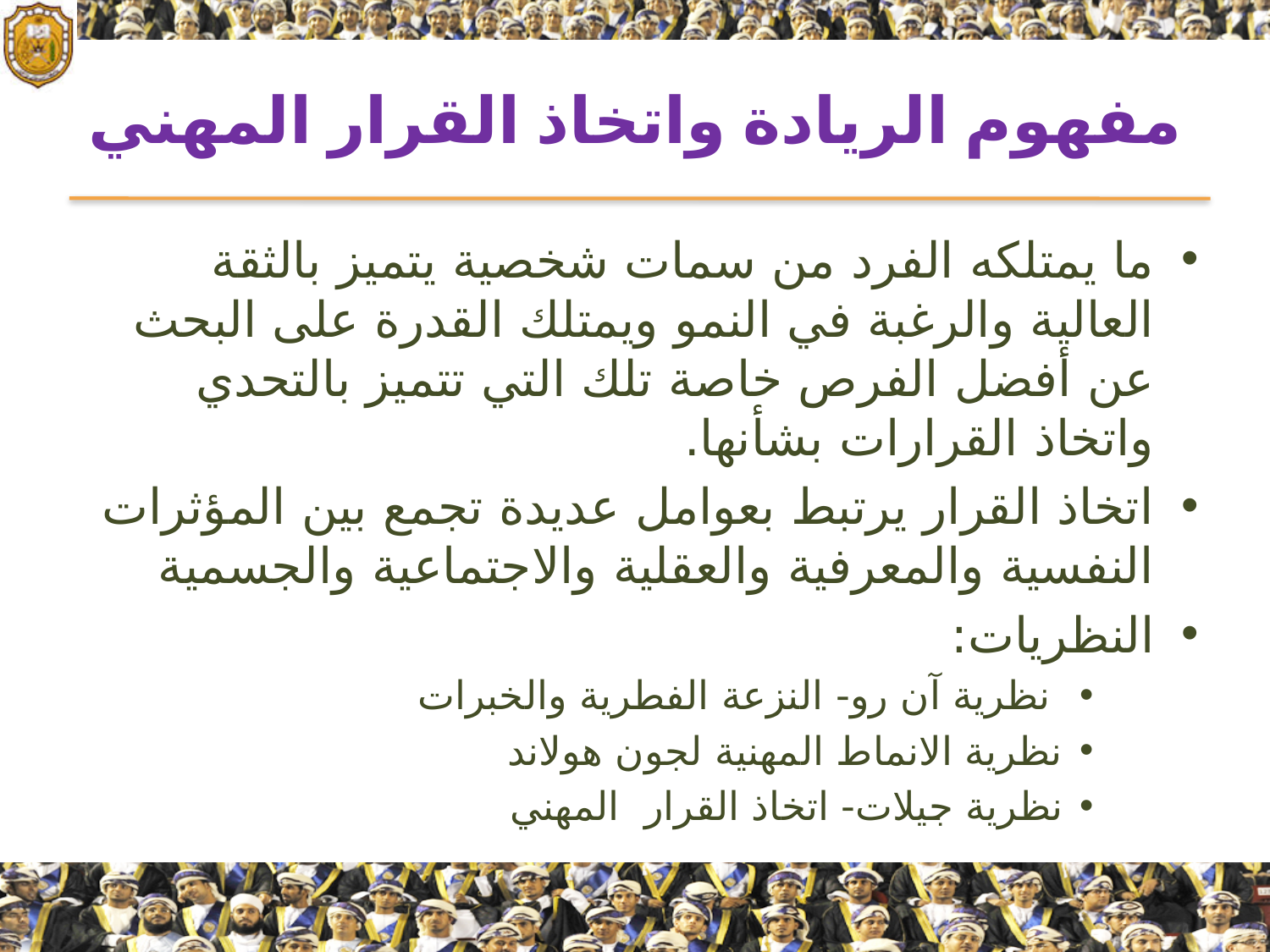

# مفهوم الريادة واتخاذ القرار المهني
ما يمتلكه الفرد من سمات شخصية يتميز بالثقة العالية والرغبة في النمو ويمتلك القدرة على البحث عن أفضل الفرص خاصة تلك التي تتميز بالتحدي واتخاذ القرارات بشأنها.
اتخاذ القرار يرتبط بعوامل عديدة تجمع بين المؤثرات النفسية والمعرفية والعقلية والاجتماعية والجسمية
النظريات:
 نظرية آن رو- النزعة الفطرية والخبرات
نظرية الانماط المهنية لجون هولاند
نظرية جيلات- اتخاذ القرار  المهني